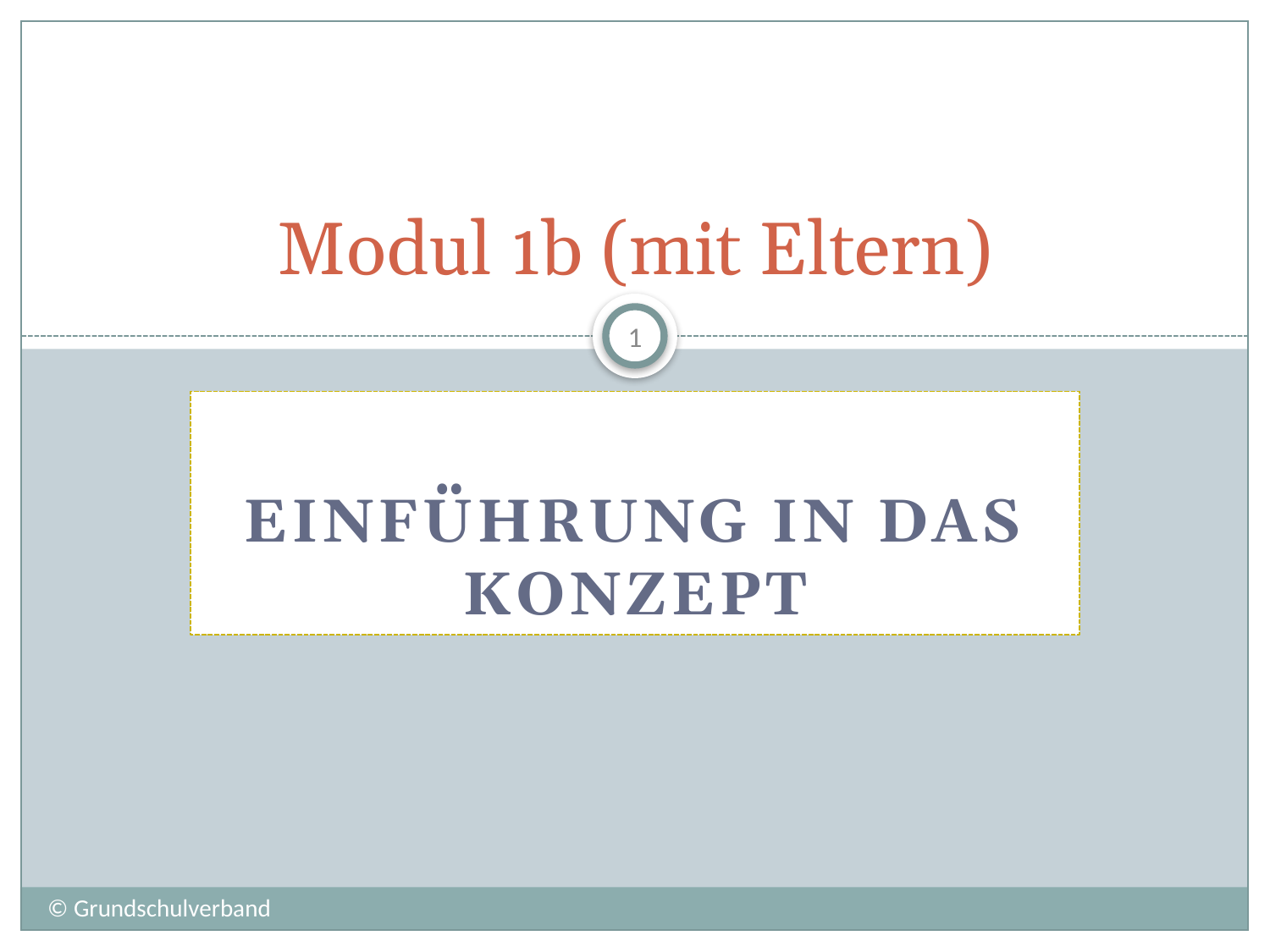

# Modul 1b (mit Eltern)
1

Einführung in das Konzept
© Grundschulverband